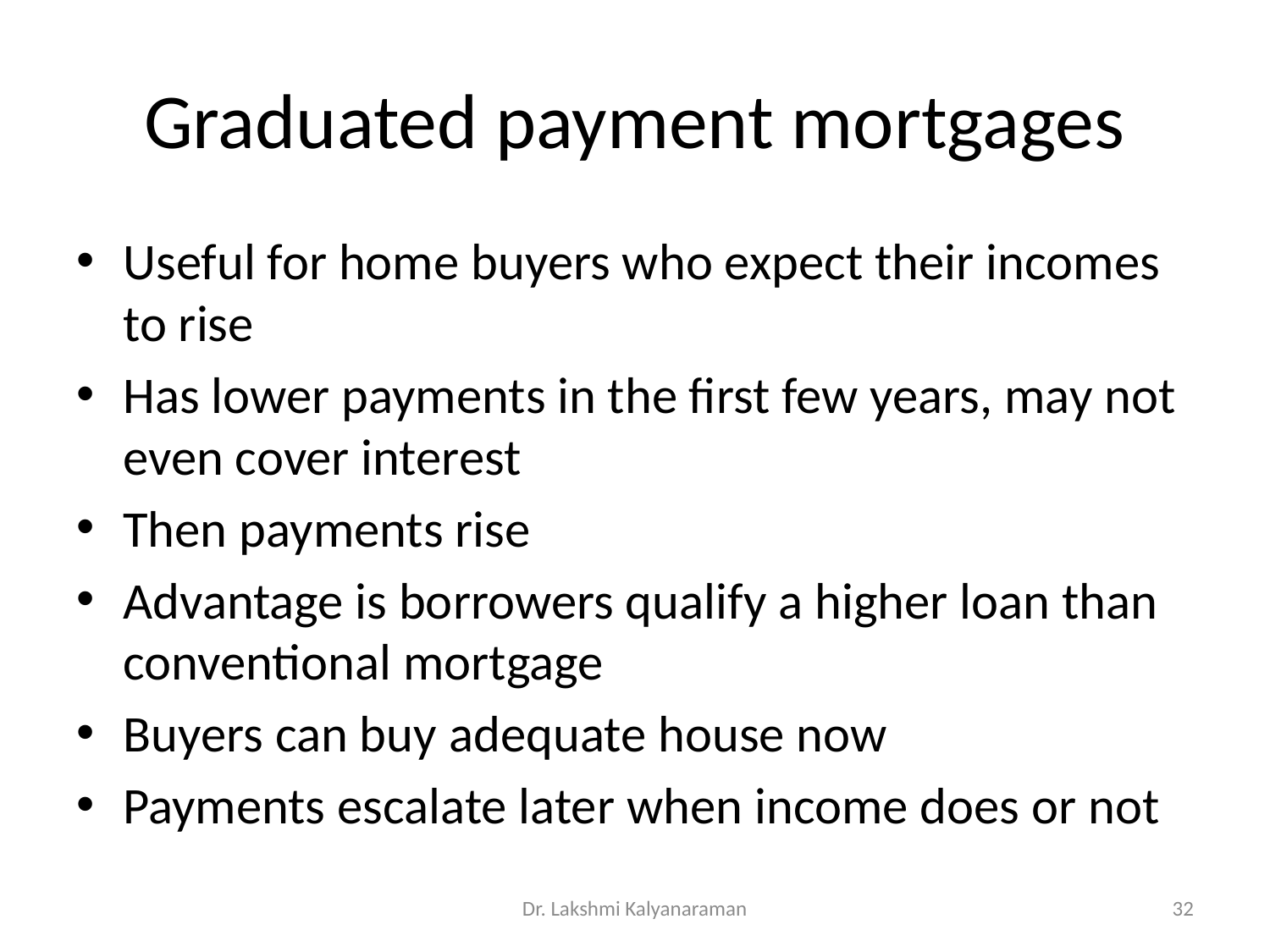

# Graduated payment mortgages
Useful for home buyers who expect their incomes to rise
Has lower payments in the first few years, may not even cover interest
Then payments rise
Advantage is borrowers qualify a higher loan than conventional mortgage
Buyers can buy adequate house now
Payments escalate later when income does or not

Dr. Lakshmi Kalyanaraman
32